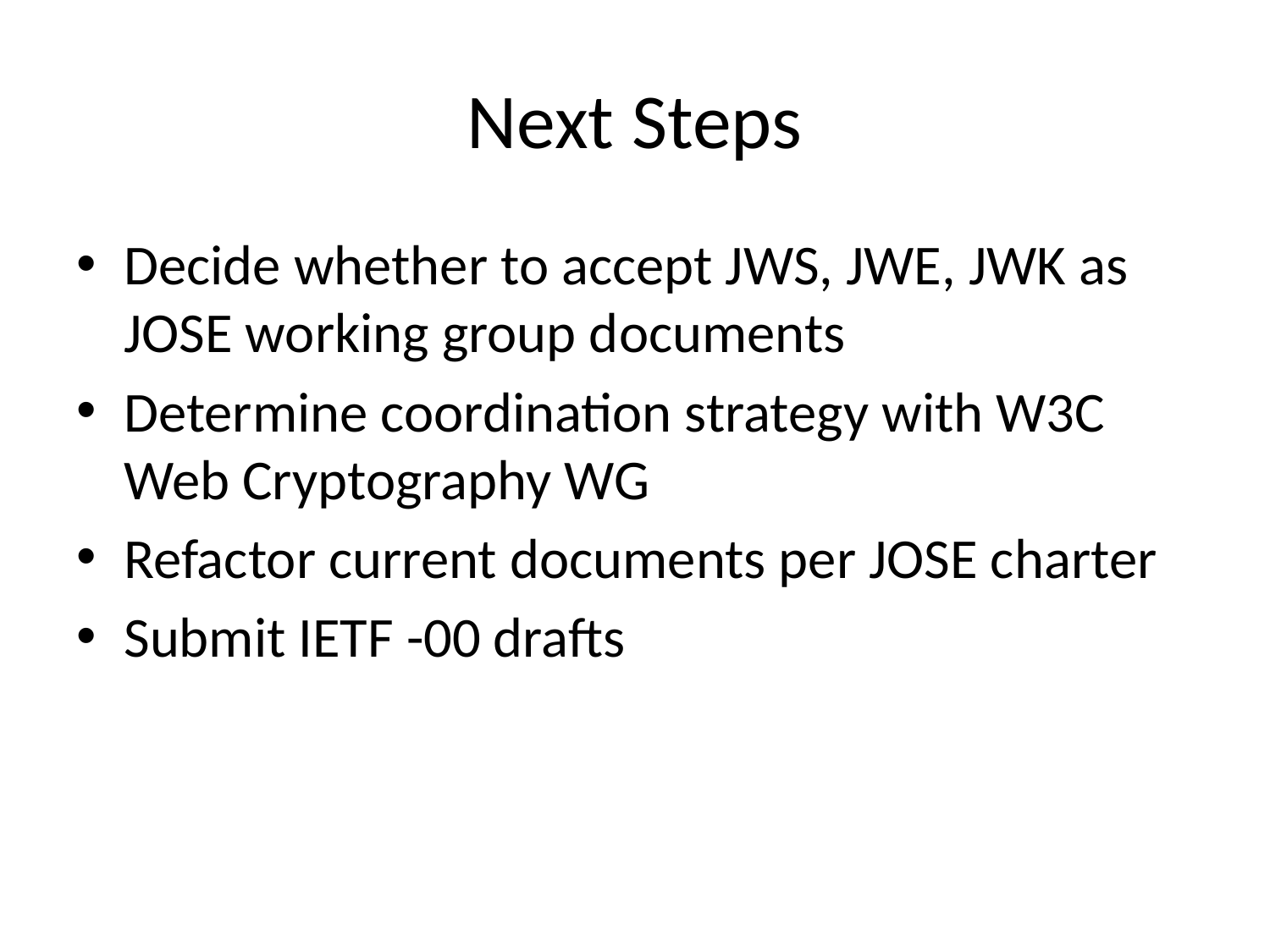

# Next Steps
Decide whether to accept JWS, JWE, JWK as JOSE working group documents
Determine coordination strategy with W3C Web Cryptography WG
Refactor current documents per JOSE charter
Submit IETF -00 drafts